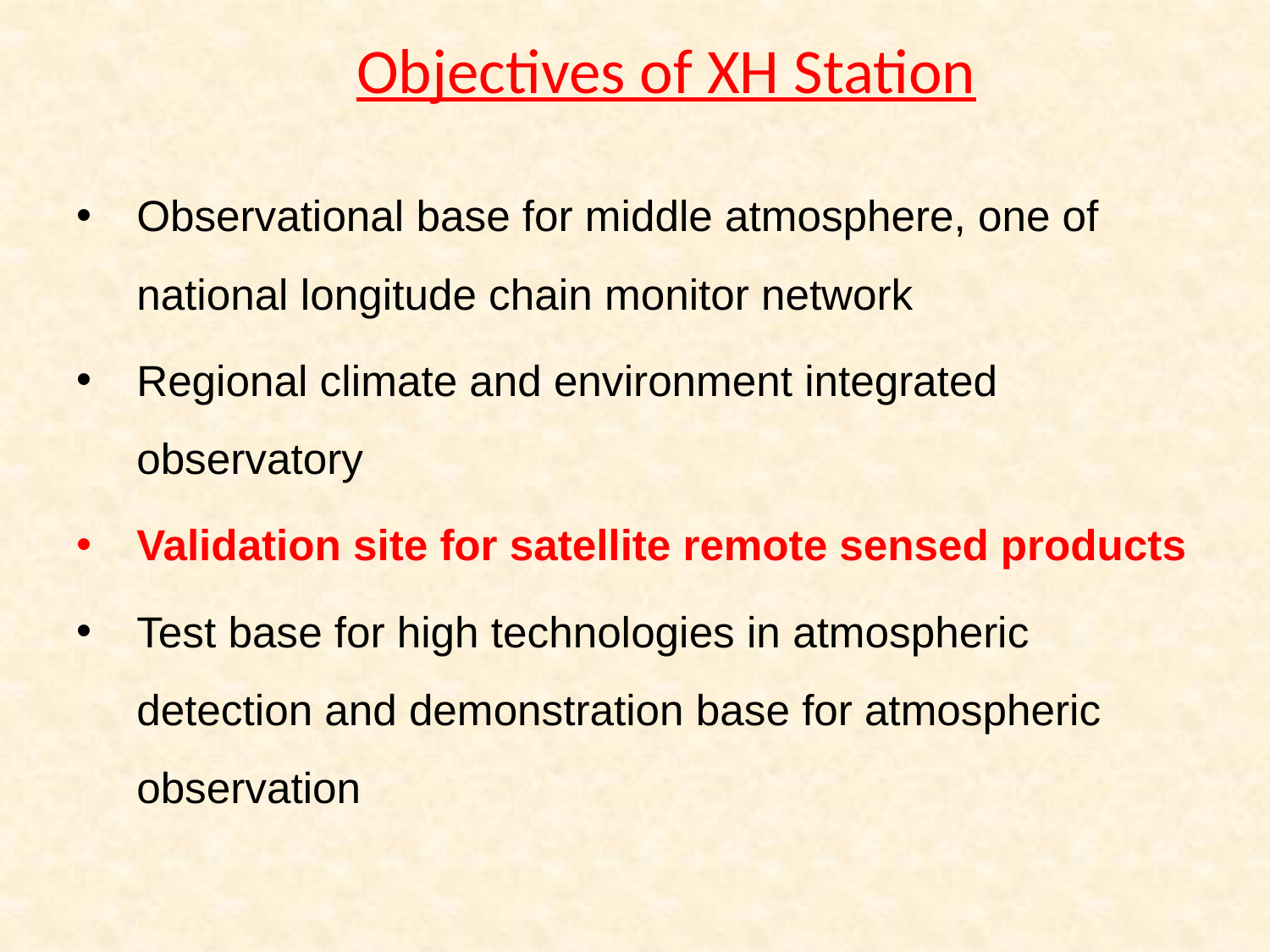

# Objectives of XH Station
Observational base for middle atmosphere, one of national longitude chain monitor network
Regional climate and environment integrated observatory
Validation site for satellite remote sensed products
Test base for high technologies in atmospheric detection and demonstration base for atmospheric observation